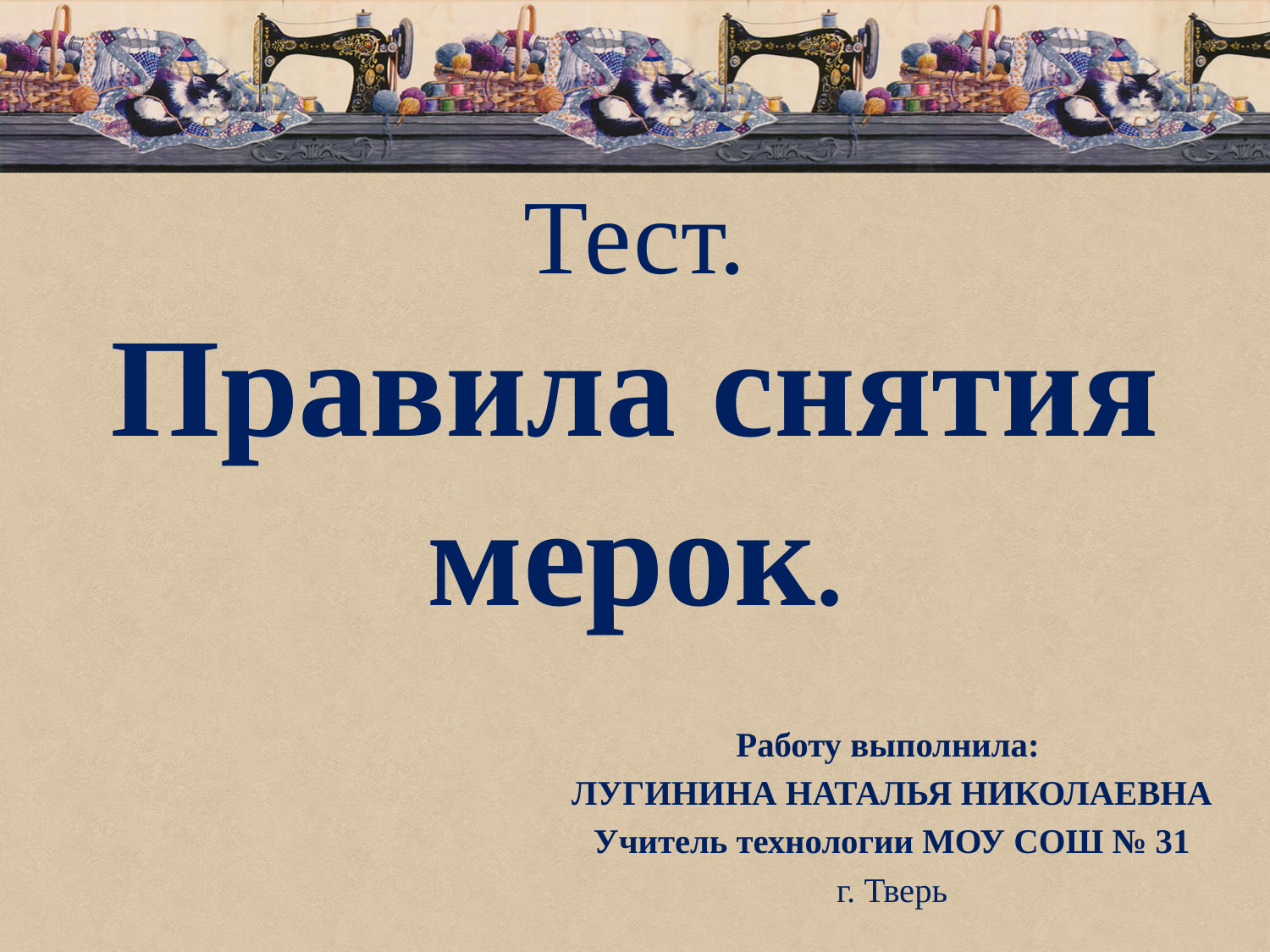

# Тест. Правила снятия мерок.
Работу выполнила:
ЛУГИНИНА НАТАЛЬЯ НИКОЛАЕВНА
Учитель технологии МОУ СОШ № 31
г. Тверь